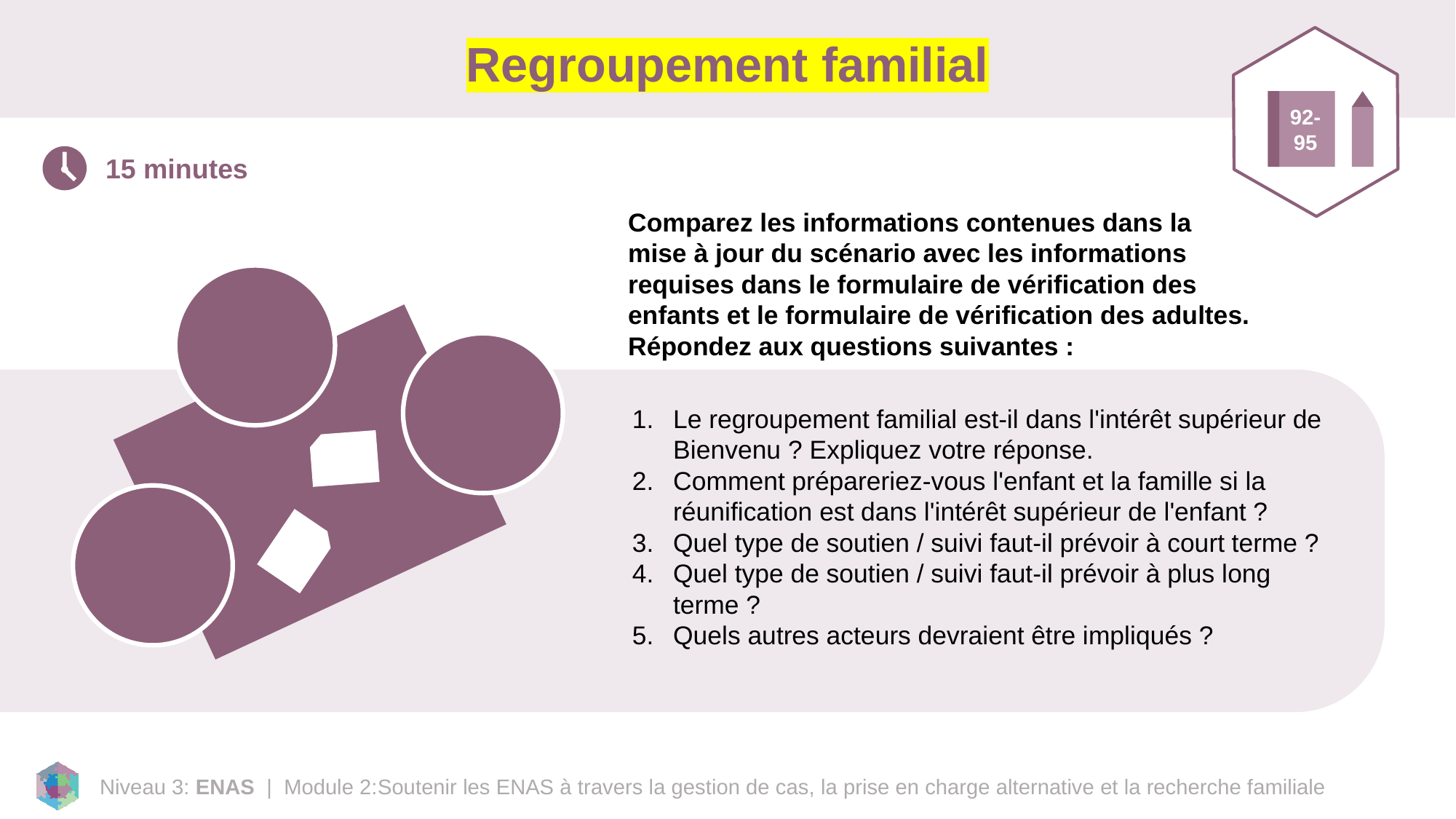

# Regroupement familial

92-95

15 minutes

Comparez les informations contenues dans la mise à jour du scénario avec les informations requises dans le formulaire de vérification des enfants et le formulaire de vérification des adultes. Répondez aux questions suivantes :

Le regroupement familial est-il dans l'intérêt supérieur de Bienvenu ? Expliquez votre réponse.
Comment prépareriez-vous l'enfant et la famille si la réunification est dans l'intérêt supérieur de l'enfant ?
Quel type de soutien / suivi faut-il prévoir à court terme ?
Quel type de soutien / suivi faut-il prévoir à plus long terme ?
Quels autres acteurs devraient être impliqués ?